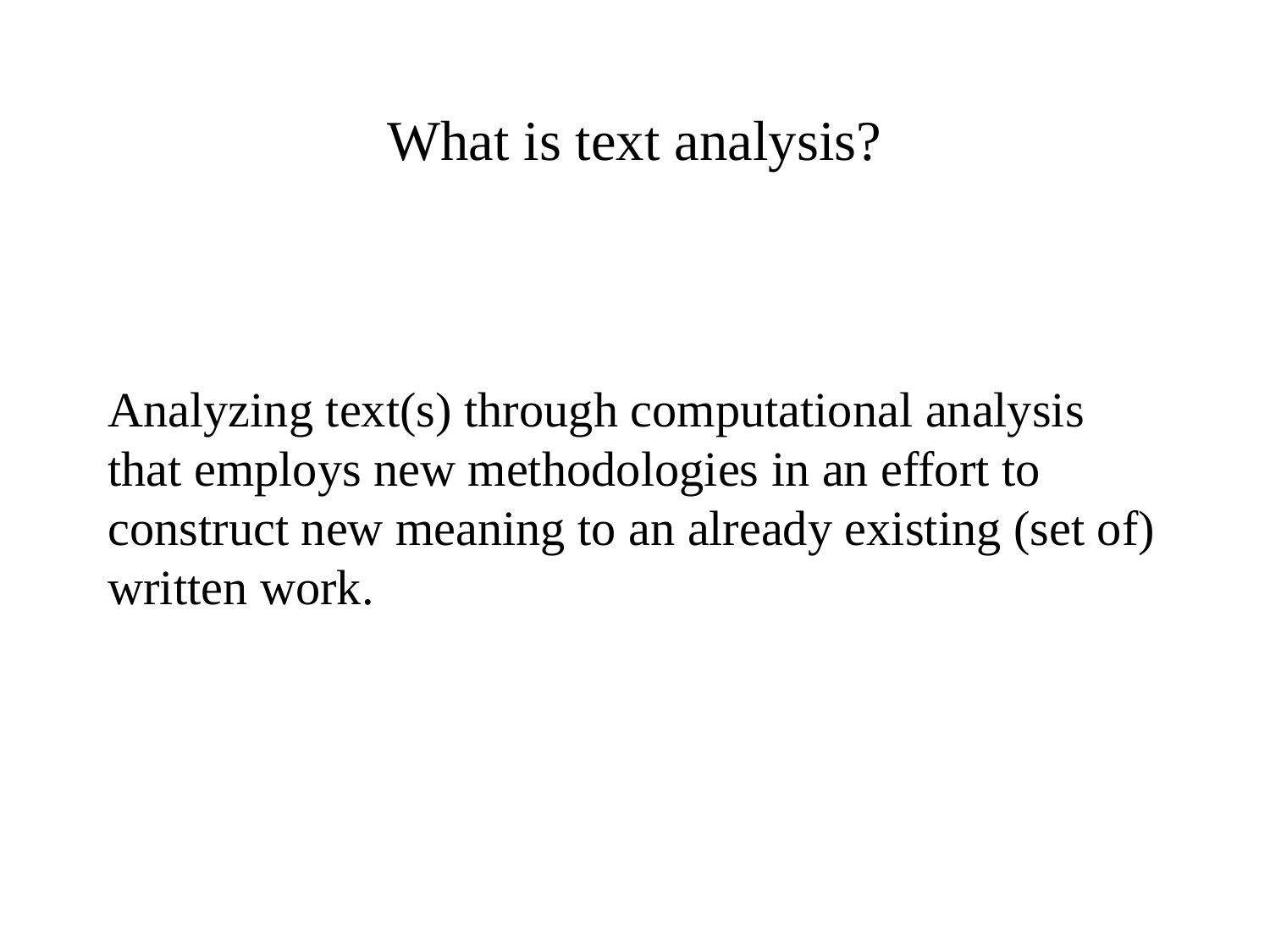

# What is text analysis?

Analyzing text(s) through computational analysis that employs new methodologies in an effort to construct new meaning to an already existing (set of) written work.